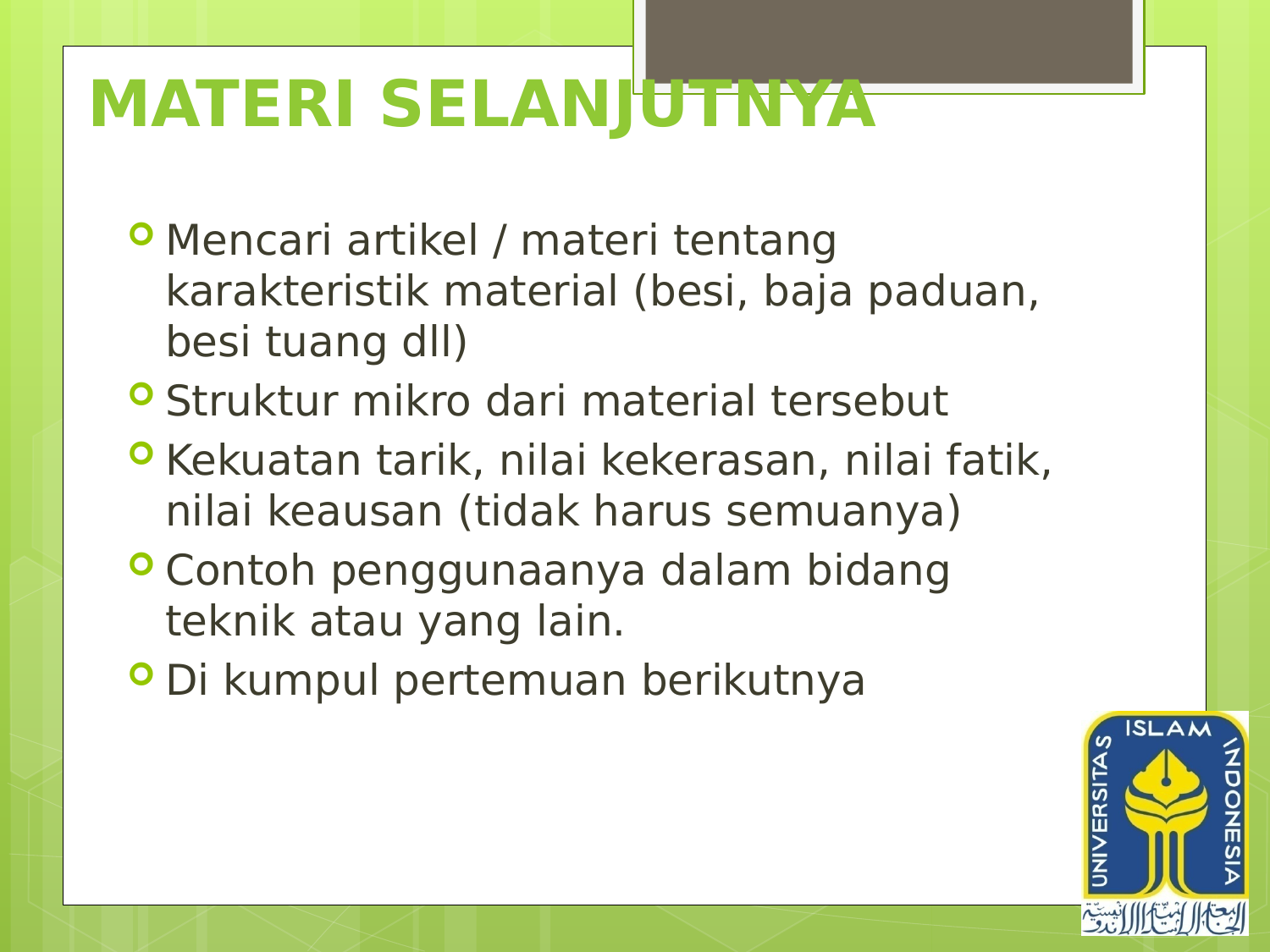

# Materi selanjutnya
Mencari artikel / materi tentang karakteristik material (besi, baja paduan, besi tuang dll)
Struktur mikro dari material tersebut
Kekuatan tarik, nilai kekerasan, nilai fatik, nilai keausan (tidak harus semuanya)
Contoh penggunaanya dalam bidang teknik atau yang lain.
Di kumpul pertemuan berikutnya